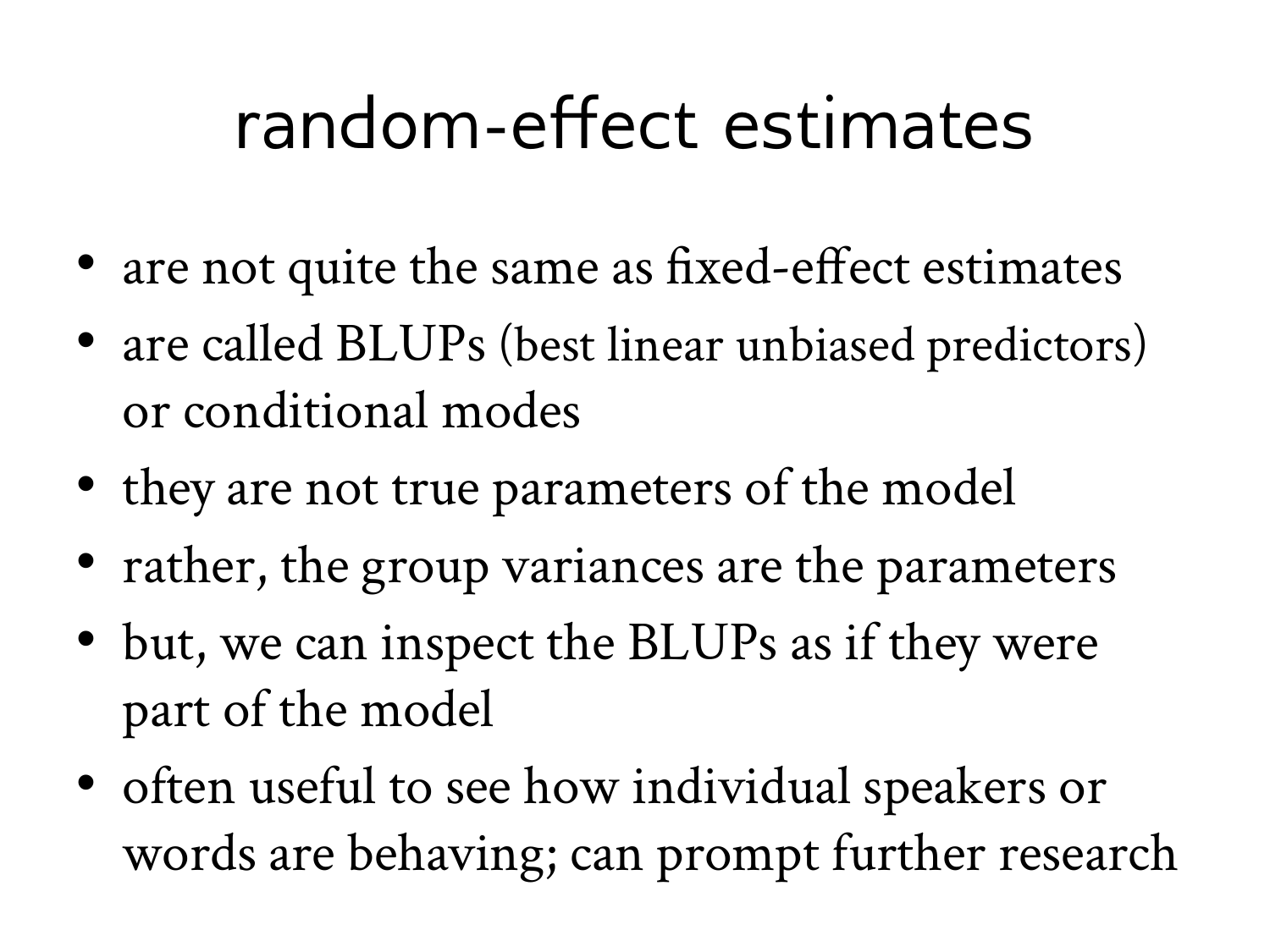

# random-effect estimates
are not quite the same as fixed-effect estimates
are called BLUPs (best linear unbiased predictors)
or conditional modes
they are not true parameters of the model
rather, the group variances are the parameters
but, we can inspect the BLUPs as if they were part of the model
often useful to see how individual speakers or words are behaving; can prompt further research